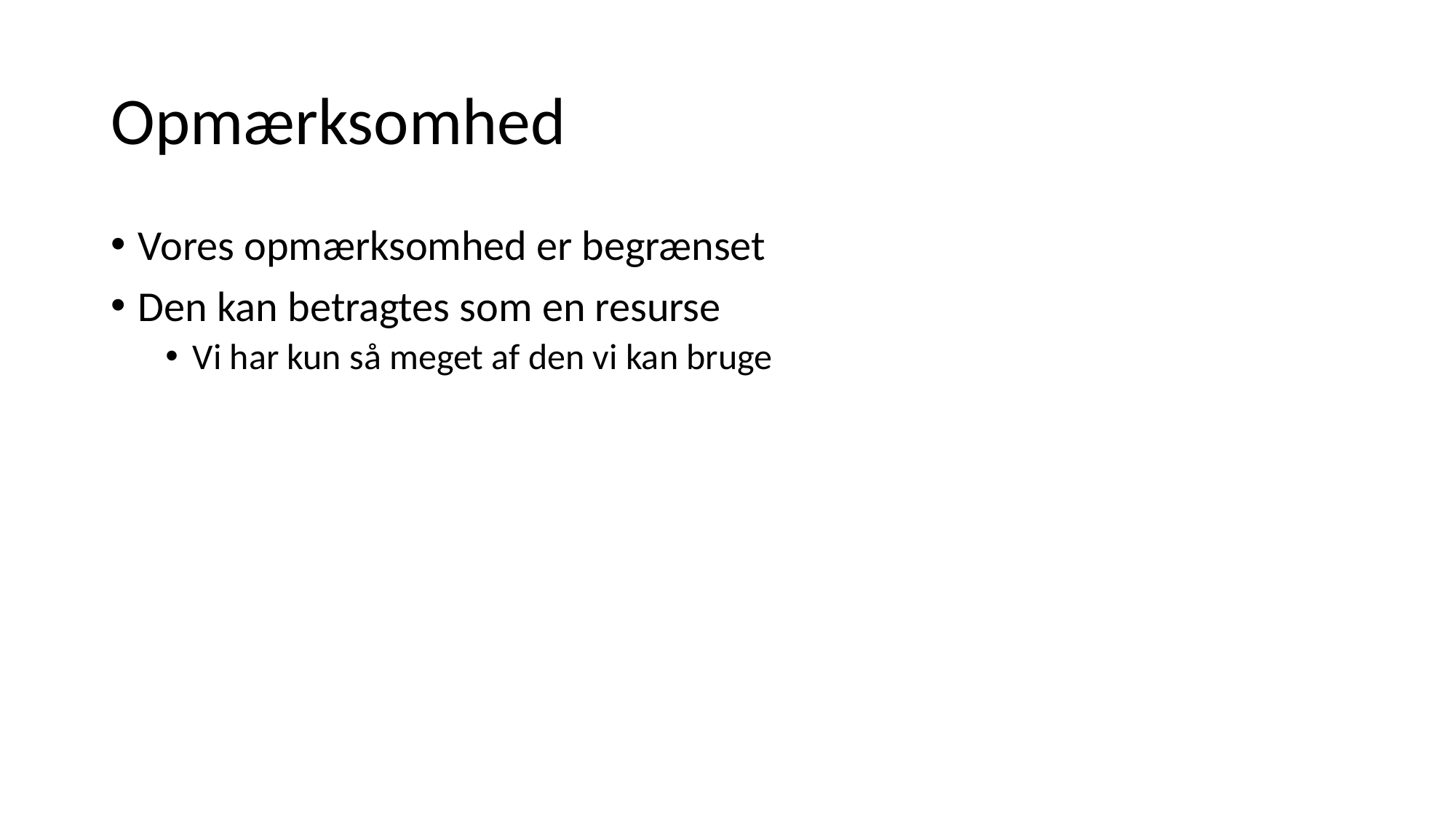

# Opmærksomhed
Vores opmærksomhed er begrænset
Den kan betragtes som en resurse
Vi har kun så meget af den vi kan bruge